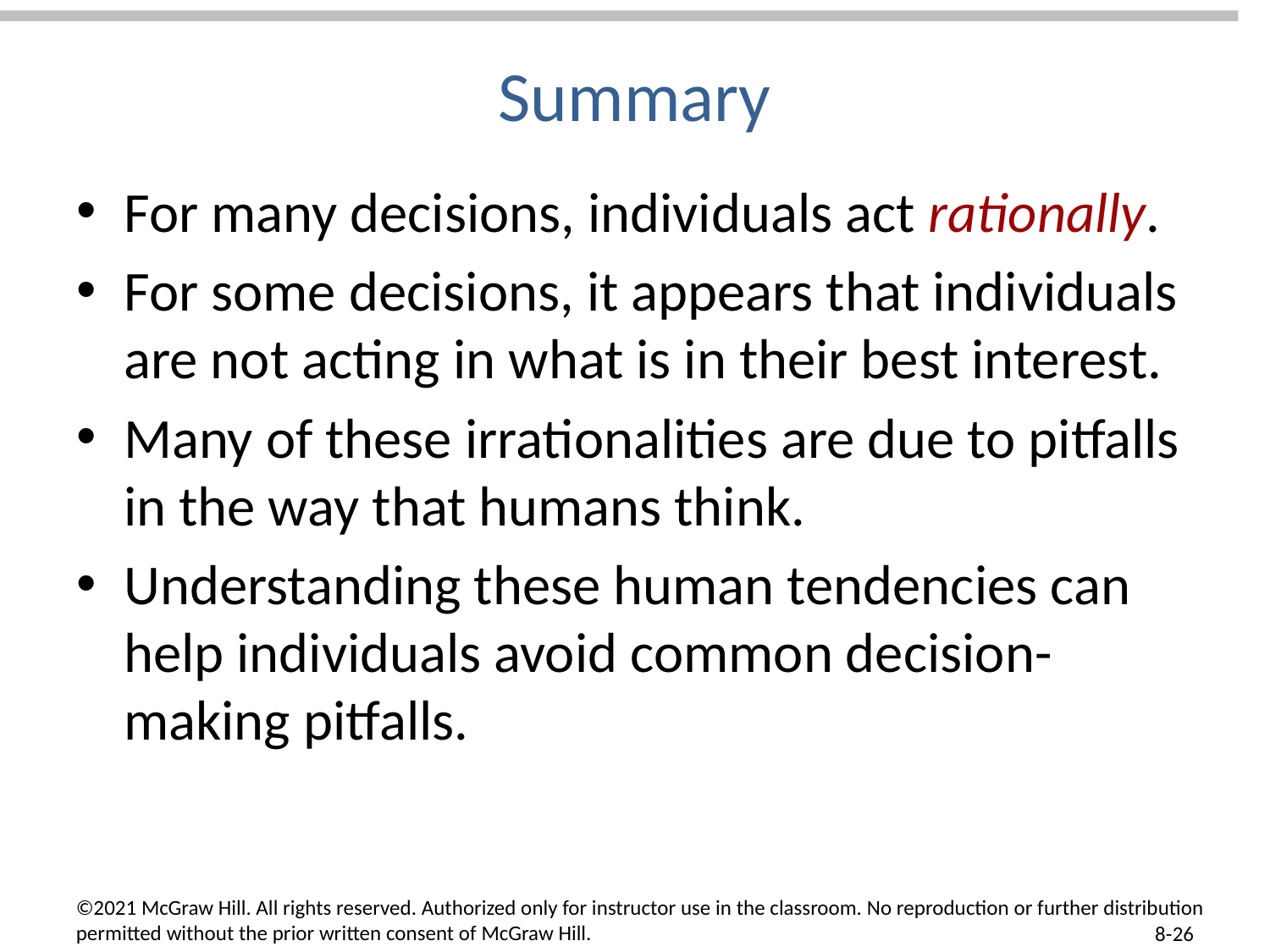

# Summary
For many decisions, individuals act rationally.
For some decisions, it appears that individuals are not acting in what is in their best interest.
Many of these irrationalities are due to pitfalls in the way that humans think.
Understanding these human tendencies can help individuals avoid common decision-making pitfalls.